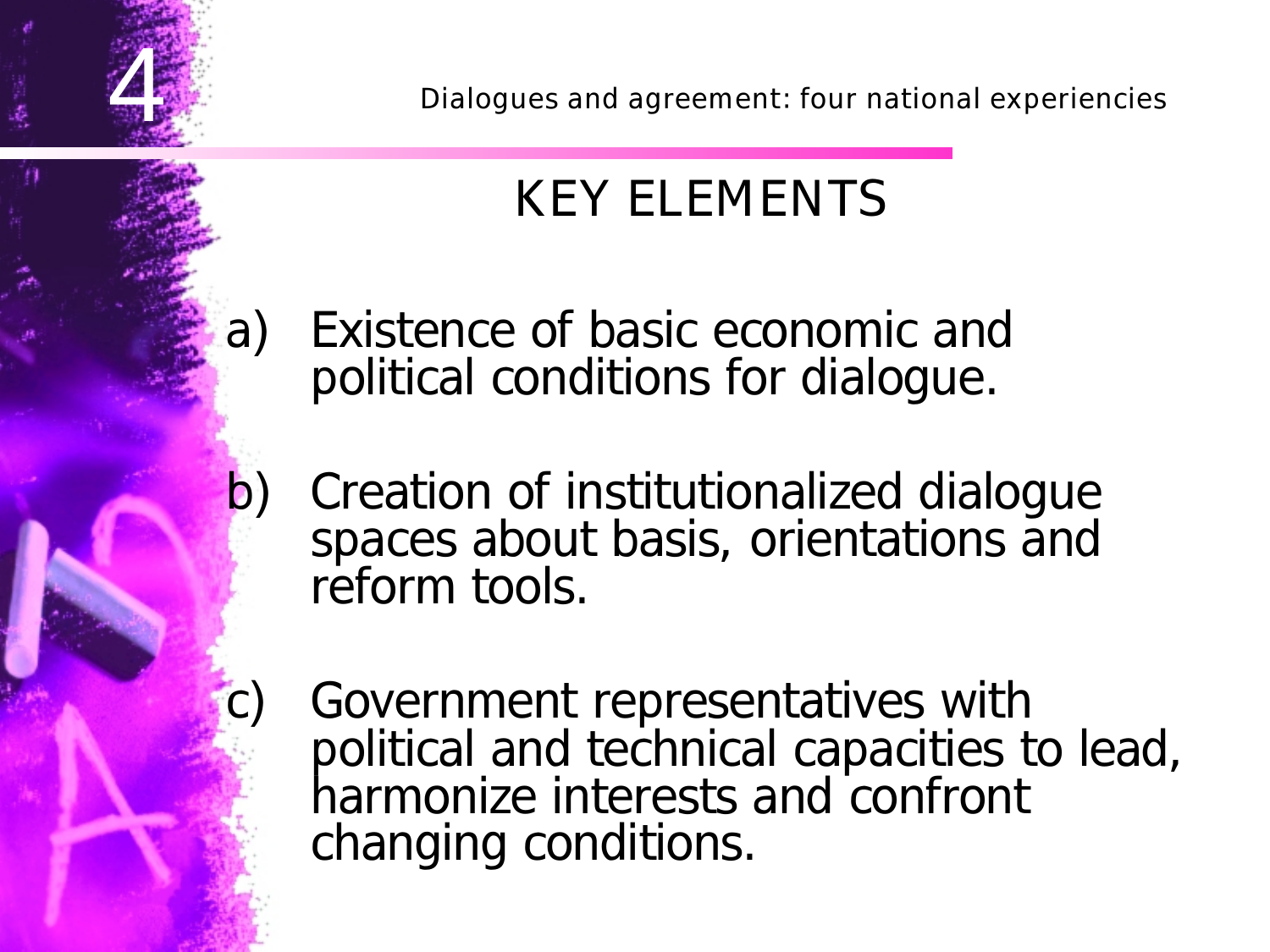

# Dialogues and agreement: four national experiencies
KEY ELEMENTS

Existence of basic economic and political conditions for dialogue.

Creation of institutionalized dialogue spaces about basis, orientations and reform tools.

Government representatives with political and technical capacities to lead, harmonize interests and confront changing conditions.